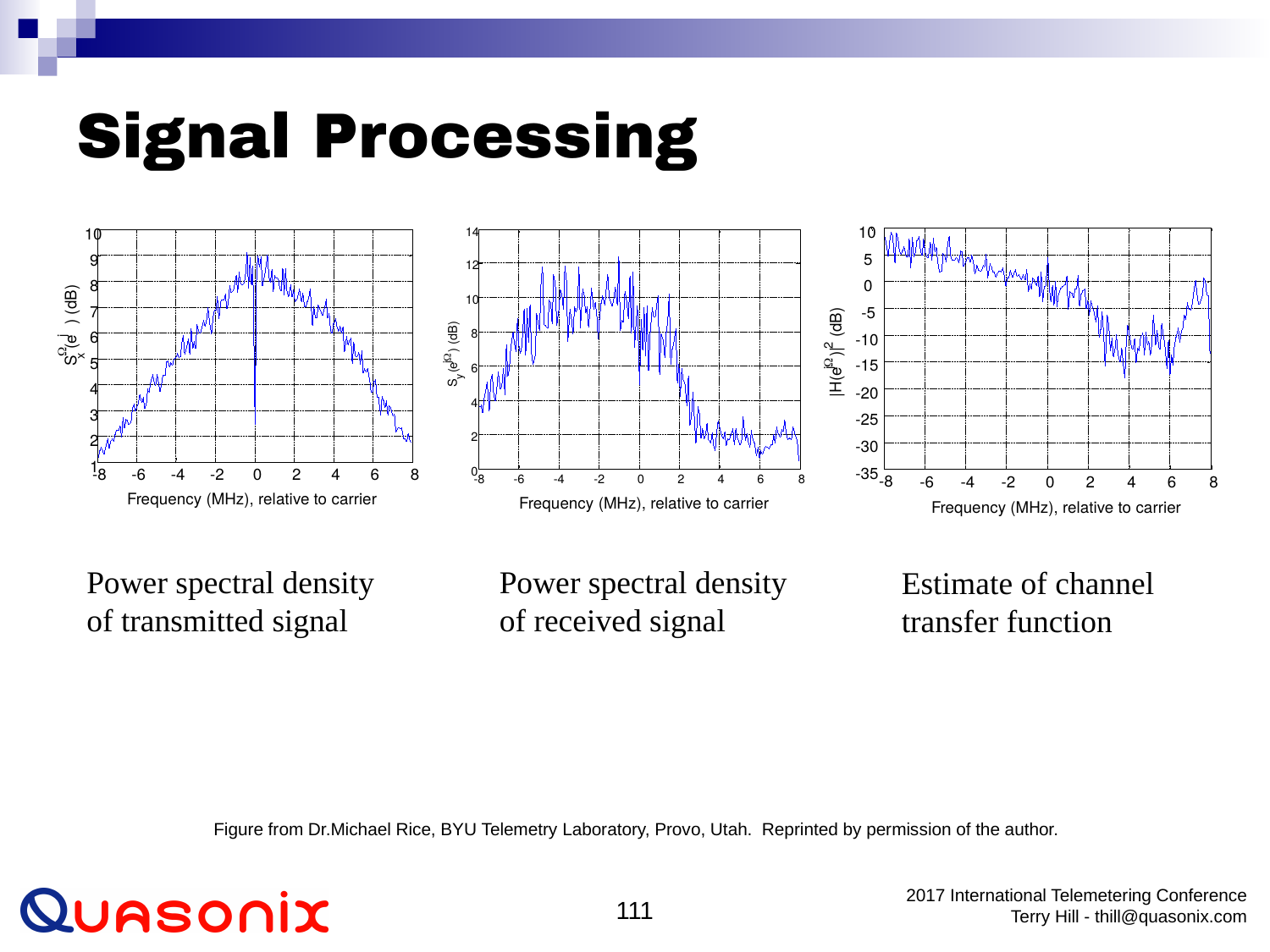

# Signal Processing
10

5
0
-5
-10
-15
-20
-25
-30
-35

 (dB)

2
)|
Ω
j

|H(e

-8
-6
-4
-2
0
2
4
6
8
Frequency (MHz), relative to carrier
14

12

10

8

6

4

2

0

-8
-6
-4
-2
0
2
4
6
8
10

9

8

7

6

5

4

3

2

1

-8
-6
-4
-2
0
2
4
6
8
) (dB)
j
(e
Ω
x
S
Frequency (MHz), relative to carrier
) (dB)
Ω
j
(e
y
S
Frequency (MHz), relative to carrier
Power spectral density of transmitted signal
Power spectral density of received signal
Estimate of channel transfer function
Figure from Dr.Michael Rice, BYU Telemetry Laboratory, Provo, Utah.  Reprinted by permission of the author.